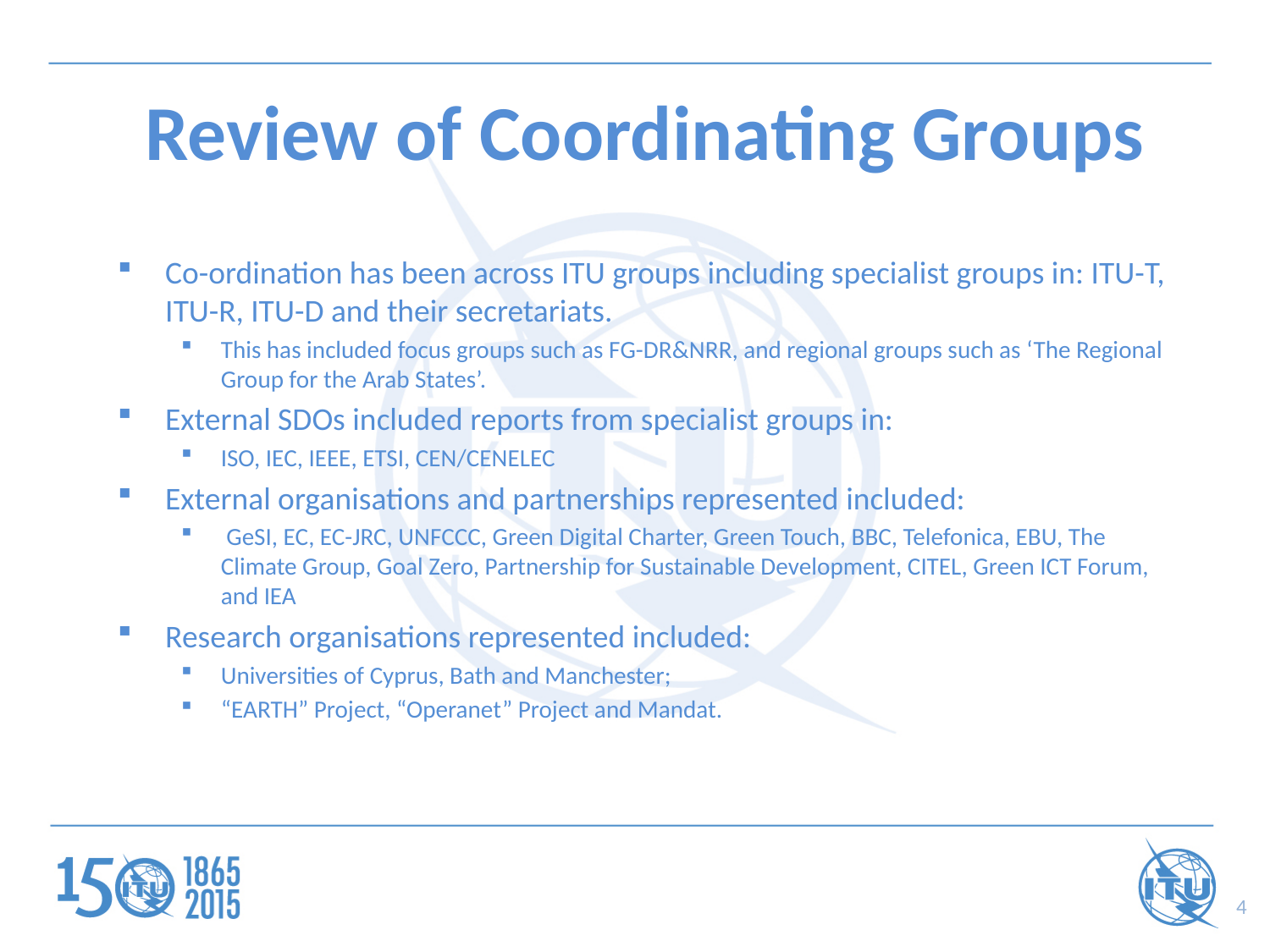

# Review of Coordinating Groups
Co-ordination has been across ITU groups including specialist groups in: ITU-T, ITU-R, ITU-D and their secretariats.
This has included focus groups such as FG-DR&NRR, and regional groups such as ‘The Regional Group for the Arab States’.
External SDOs included reports from specialist groups in:
ISO, IEC, IEEE, ETSI, CEN/CENELEC
External organisations and partnerships represented included:
 GeSI, EC, EC-JRC, UNFCCC, Green Digital Charter, Green Touch, BBC, Telefonica, EBU, The Climate Group, Goal Zero, Partnership for Sustainable Development, CITEL, Green ICT Forum, and IEA
Research organisations represented included:
Universities of Cyprus, Bath and Manchester;
“EARTH” Project, “Operanet” Project and Mandat.

4